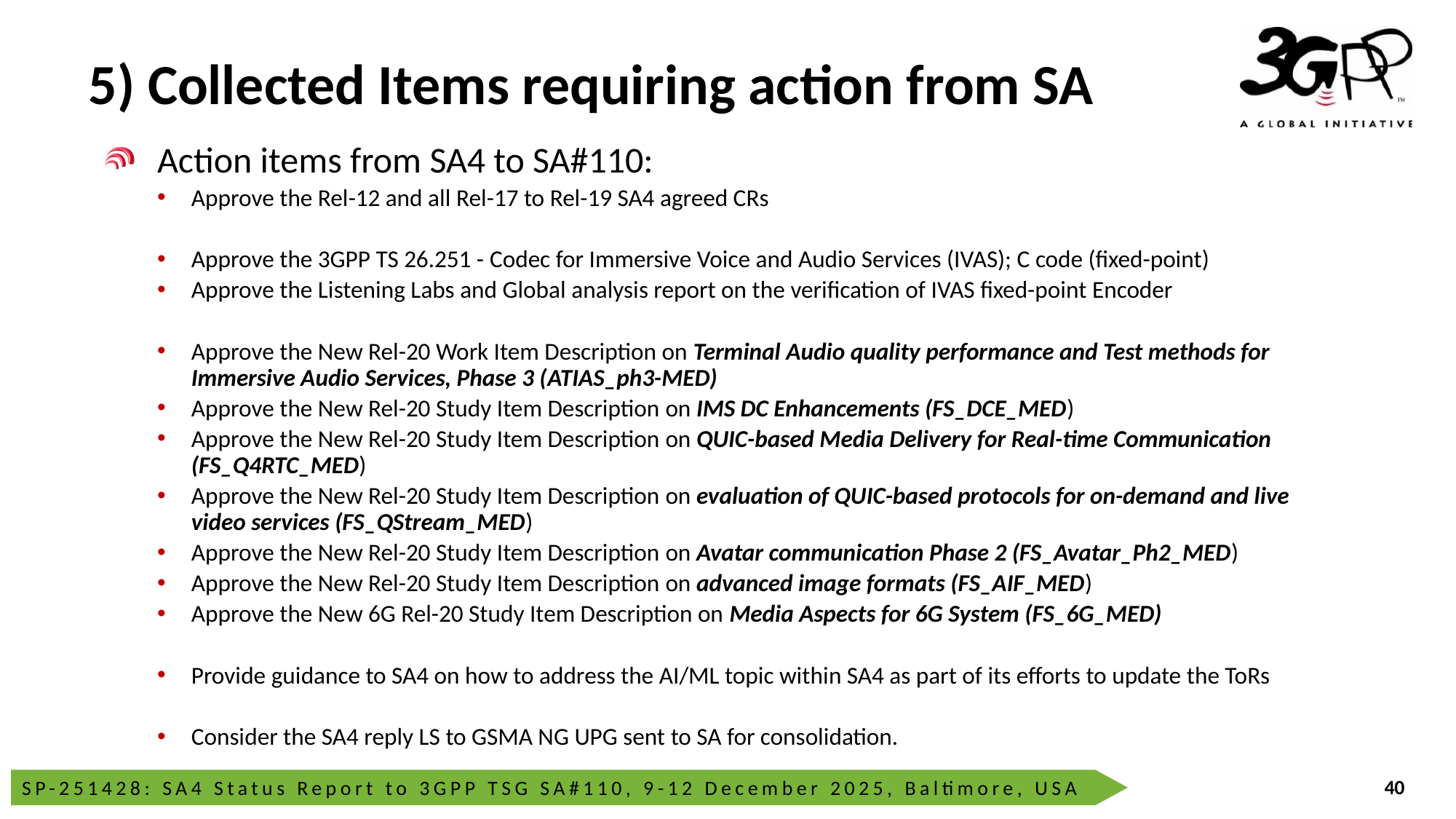

# 5) Collected Items requiring action from SA
Action items from SA4 to SA#110:
Approve the Rel-12 and all Rel-17 to Rel-19 SA4 agreed CRs

Approve the 3GPP TS 26.251 - Codec for Immersive Voice and Audio Services (IVAS); C code (fixed-point)
Approve the Listening Labs and Global analysis report on the verification of IVAS fixed-point Encoder

Approve the New Rel-20 Work Item Description on Terminal Audio quality performance and Test methods for Immersive Audio Services, Phase 3 (ATIAS_ph3-MED)
Approve the New Rel-20 Study Item Description on IMS DC Enhancements (FS_DCE_MED)
Approve the New Rel-20 Study Item Description on QUIC-based Media Delivery for Real-time Communication (FS_Q4RTC_MED)
Approve the New Rel-20 Study Item Description on evaluation of QUIC-based protocols for on-demand and live video services (FS_QStream_MED)
Approve the New Rel-20 Study Item Description on Avatar communication Phase 2 (FS_Avatar_Ph2_MED)
Approve the New Rel-20 Study Item Description on advanced image formats (FS_AIF_MED)
Approve the New 6G Rel-20 Study Item Description on Media Aspects for 6G System (FS_6G_MED)

Provide guidance to SA4 on how to address the AI/ML topic within SA4 as part of its efforts to update the ToRs

Consider the SA4 reply LS to GSMA NG UPG sent to SA for consolidation.